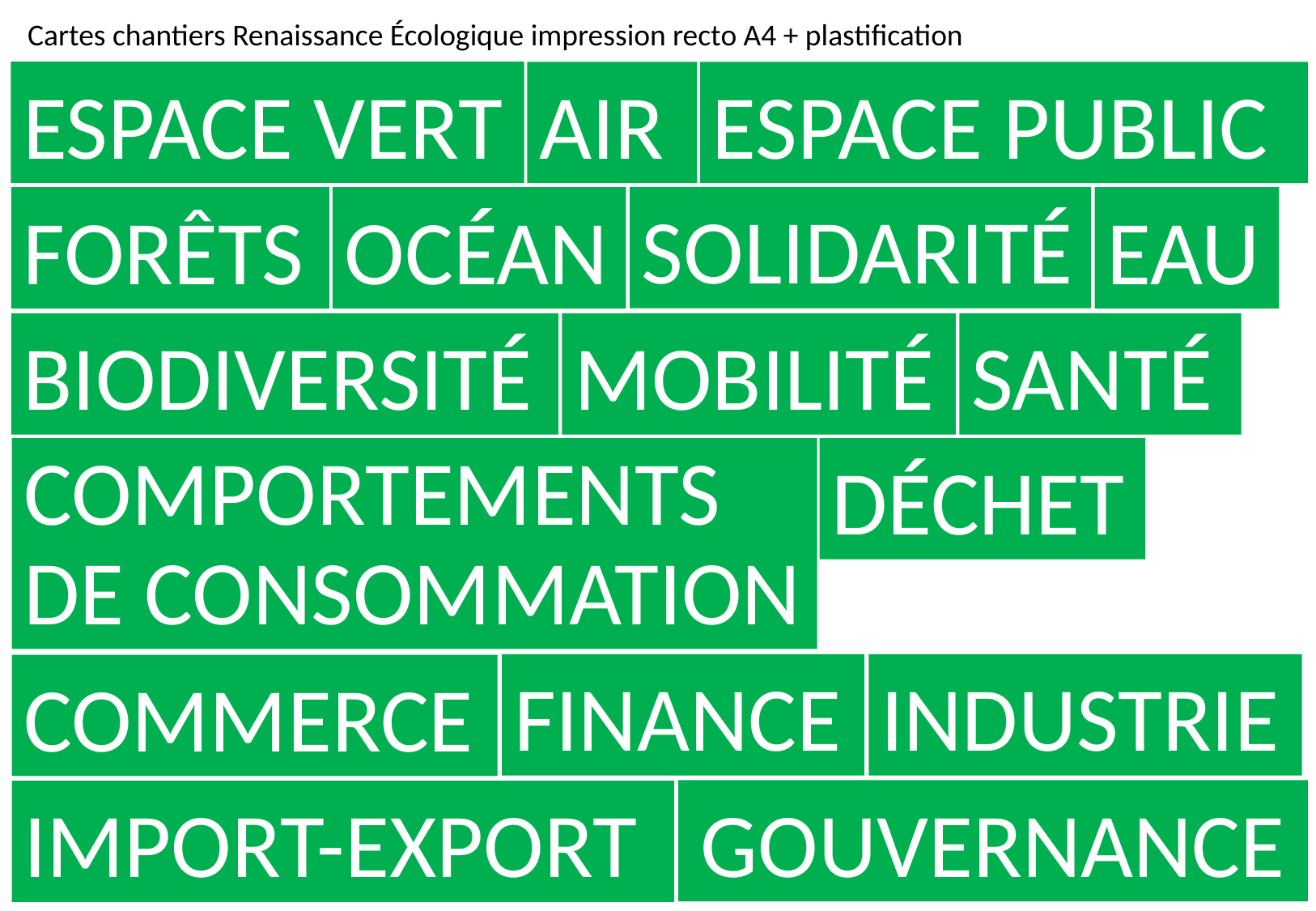

Cartes chantiers Renaissance Écologique impression recto A4 + plastification
ESPACE VERT
AIR
ESPACE PUBLIC
SOLIDARITÉ
EAU
FORÊTS
OCÉAN
BIODIVERSITÉ
MOBILITÉ
SANTÉ
COMPORTEMENTS DE CONSOMMATION
DÉCHET
FINANCE
INDUSTRIE
COMMERCE
GOUVERNANCE
IMPORT-EXPORT